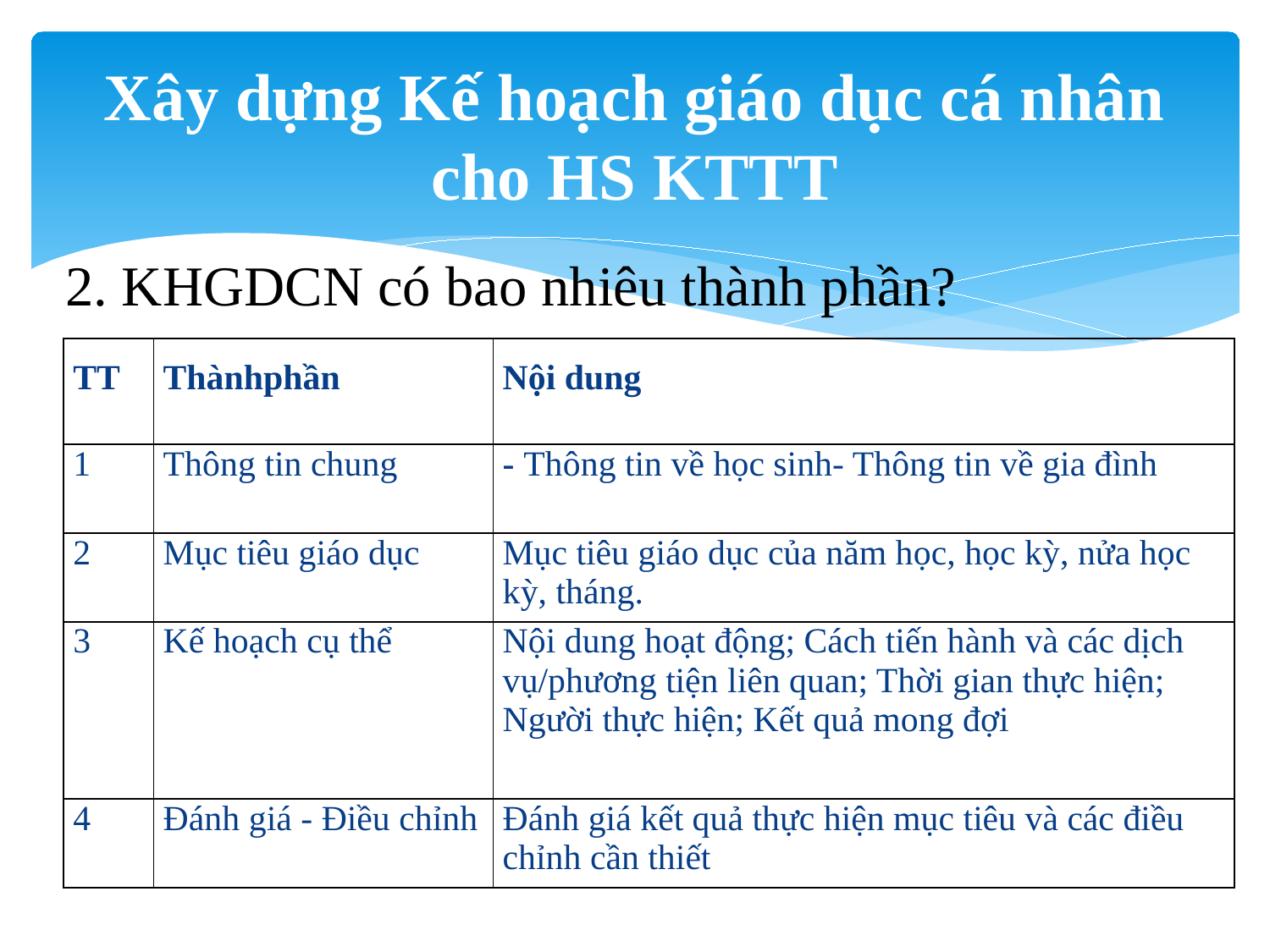

# Xây dựng Kế hoạch giáo dục cá nhân cho HS KTTT
2. KHGDCN có bao nhiêu thành phần?
| TT | Thànhphần | Nội dung |
| --- | --- | --- |
| 1 | Thông tin chung | - Thông tin về học sinh- Thông tin về gia đình |
| 2 | Mục tiêu giáo dục | Mục tiêu giáo dục của năm học, học kỳ, nửa học kỳ, tháng. |
| 3 | Kế hoạch cụ thể | Nội dung hoạt động; Cách tiến hành và các dịch vụ/phương tiện liên quan; Thời gian thực hiện; Người thực hiện; Kết quả mong đợi |
| 4 | Đánh giá - Điều chỉnh | Đánh giá kết quả thực hiện mục tiêu và các điều chỉnh cần thiết |